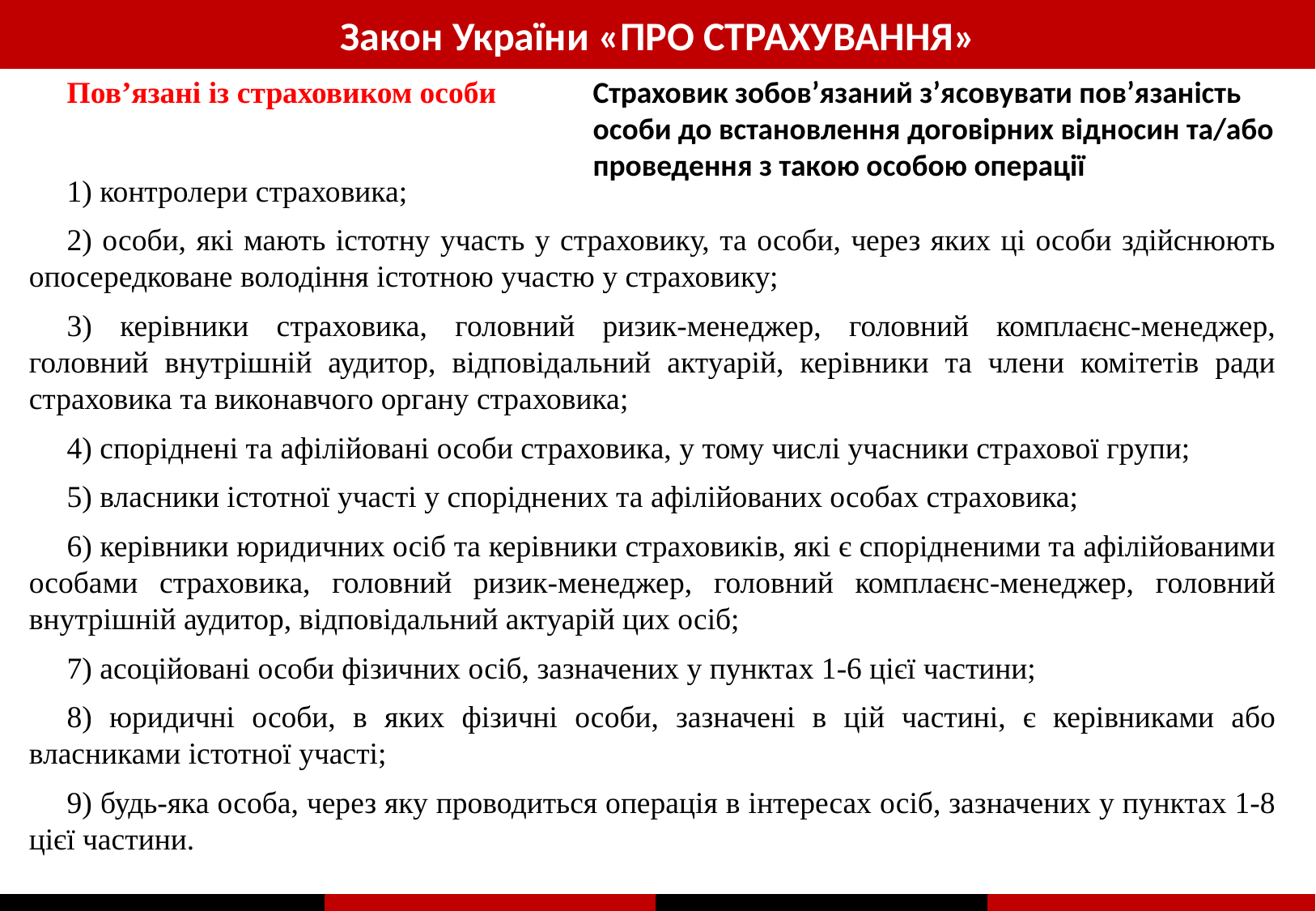

Закон України «ПРО СТРАХУВАННЯ»
Пов’язані із страховиком особи

1) контролери страховика;
2) особи, які мають істотну участь у страховику, та особи, через яких ці особи здійснюють опосередковане володіння істотною участю у страховику;
3) керівники страховика, головний ризик-менеджер, головний комплаєнс-менеджер, головний внутрішній аудитор, відповідальний актуарій, керівники та члени комітетів ради страховика та виконавчого органу страховика;
4) споріднені та афілійовані особи страховика, у тому числі учасники страхової групи;
5) власники істотної участі у споріднених та афілійованих особах страховика;
6) керівники юридичних осіб та керівники страховиків, які є спорідненими та афілійованими особами страховика, головний ризик-менеджер, головний комплаєнс-менеджер, головний внутрішній аудитор, відповідальний актуарій цих осіб;
7) асоційовані особи фізичних осіб, зазначених у пунктах 1-6 цієї частини;
8) юридичні особи, в яких фізичні особи, зазначені в цій частині, є керівниками або власниками істотної участі;
9) будь-яка особа, через яку проводиться операція в інтересах осіб, зазначених у пунктах 1-8 цієї частини.

Страховик зобов’язаний з’ясовувати пов’язаність особи до встановлення договірних відносин та/або проведення з такою особою операції